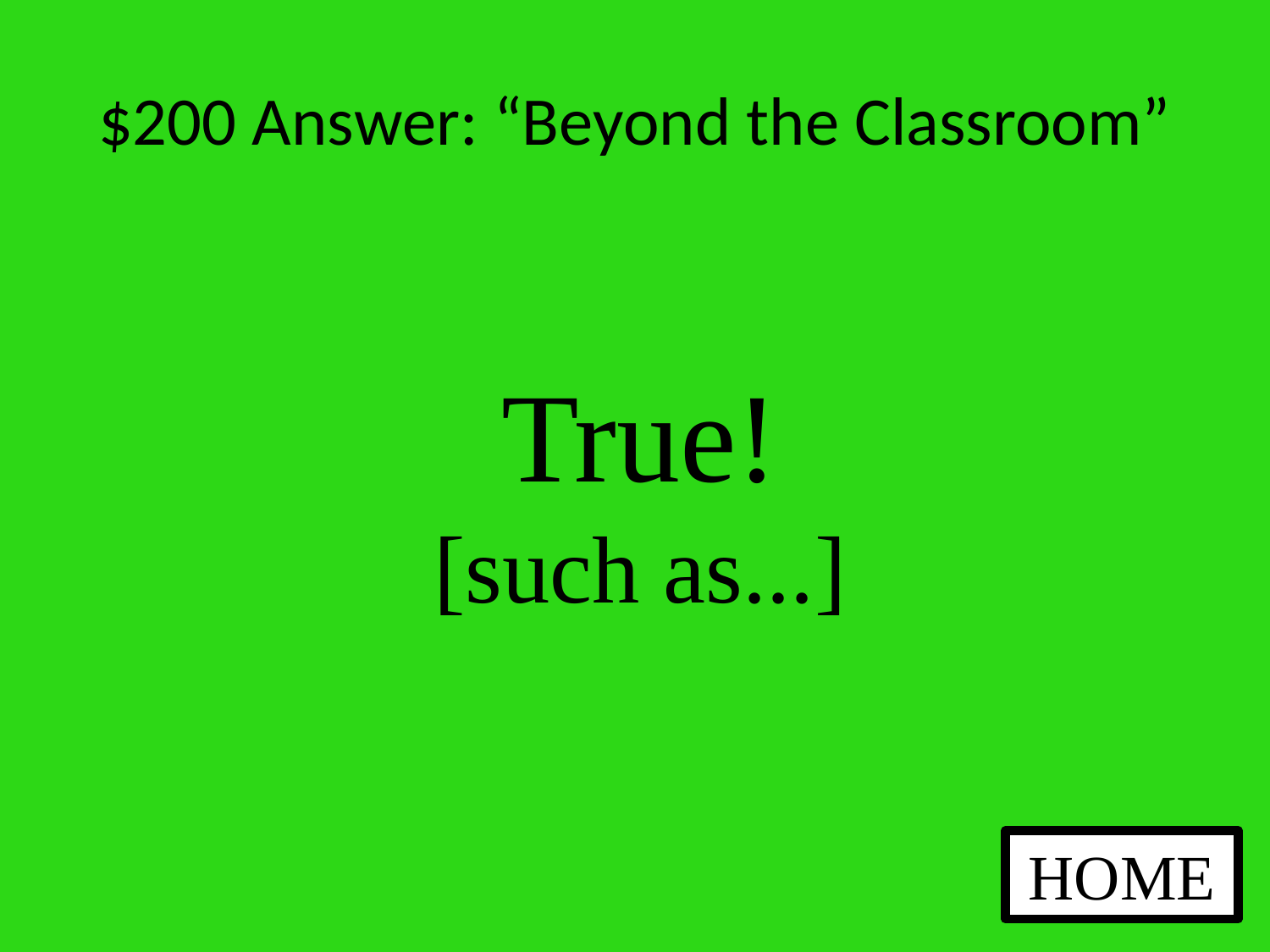

# $200 Answer: “Beyond the Classroom”
True!
[such as...]

HOME